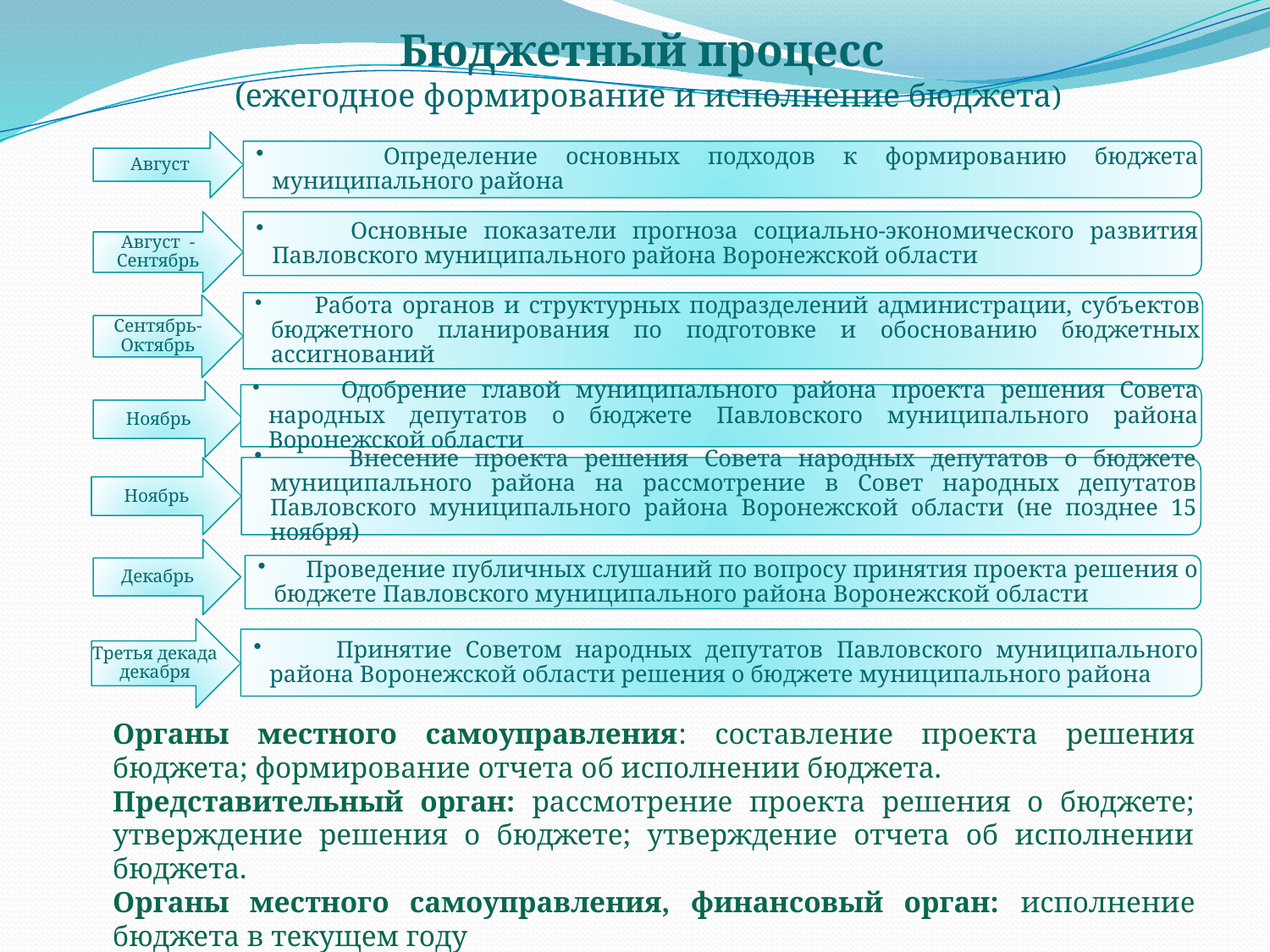

Бюджетный процесс
(ежегодное формирование и исполнение бюджета)
Август
    Определение основных подходов к формированию бюджета муниципального района
Август  - Сентябрь
     Основные показатели прогноза социально-экономического развития Павловского муниципального района Воронежской области
     Работа органов и структурных подразделений администрации, субъектов бюджетного планирования по подготовке и обоснованию бюджетных ассигнований
Сентябрь-Октябрь
Ноябрь
     Одобрение главой муниципального района проекта решения Совета народных депутатов о бюджете Павловского муниципального района Воронежской области
Ноябрь
     Внесение проекта решения Совета народных депутатов о бюджете муниципального района на рассмотрение в Совет народных депутатов Павловского муниципального района Воронежской области (не позднее 15 ноября)
Декабрь
     Проведение публичных слушаний по вопросу принятия проекта решения о бюджете Павловского муниципального района Воронежской области
Третья декада декабря
     Принятие Советом народных депутатов Павловского муниципального района Воронежской области решения о бюджете муниципального района
Органы местного самоуправления: составление проекта решения бюджета; формирование отчета об исполнении бюджета.
Представительный орган: рассмотрение проекта решения о бюджете; утверждение решения о бюджете; утверждение отчета об исполнении бюджета.
Органы местного самоуправления, финансовый орган: исполнение бюджета в текущем году